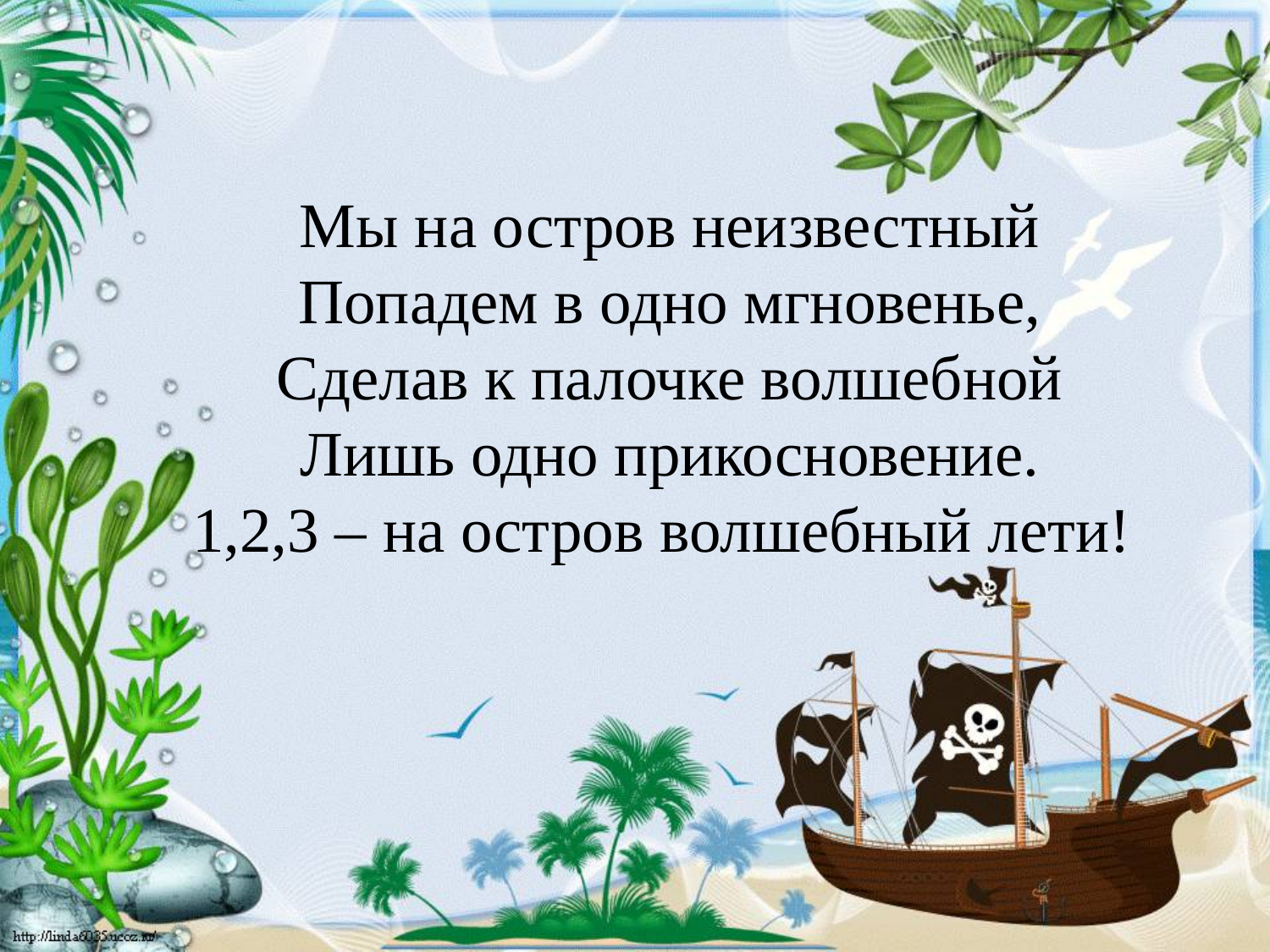

Мы на остров неизвестный
Попадем в одно мгновенье,
Сделав к палочке волшебной
Лишь одно прикосновение.
1,2,3 – на остров волшебный лети!